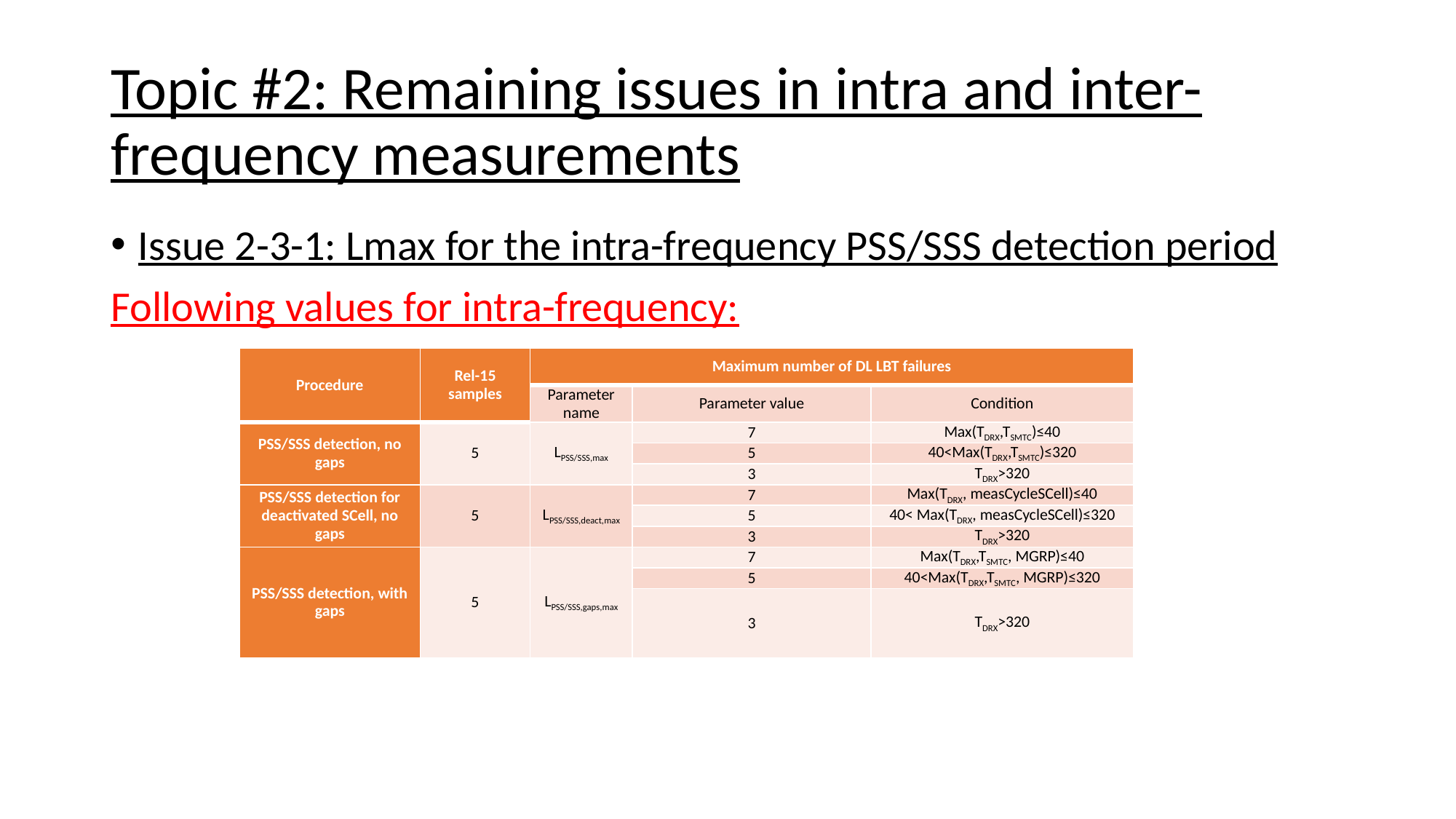

# Topic #2: Remaining issues in intra and inter-frequency measurements
Issue 2-3-1: Lmax for the intra-frequency PSS/SSS detection period
Following values for intra-frequency:
| Procedure | Rel-15 samples | Maximum number of DL LBT failures |  |  |
| --- | --- | --- | --- | --- |
|  |  | Parameter name | Parameter value | Condition |
| PSS/SSS detection, no gaps | 5 | LPSS/SSS,max | 7 | Max(TDRX,TSMTC)≤40 |
|  |  |  | 5 | 40<Max(TDRX,TSMTC)≤320 |
|  |  |  | 3 | TDRX>320 |
| PSS/SSS detection for deactivated SCell, no gaps | 5 | LPSS/SSS,deact,max | 7 | Max(TDRX, measCycleSCell)≤40 |
|  |  |  | 5 | 40< Max(TDRX, measCycleSCell)≤320 |
|  |  |  | 3 | TDRX>320 |
| PSS/SSS detection, with gaps | 5 | LPSS/SSS,gaps,max | 7 | Max(TDRX,TSMTC, MGRP)≤40 |
|  |  |  | 5 | 40<Max(TDRX,TSMTC, MGRP)≤320 |
|  |  |  | 3 | TDRX>320 |